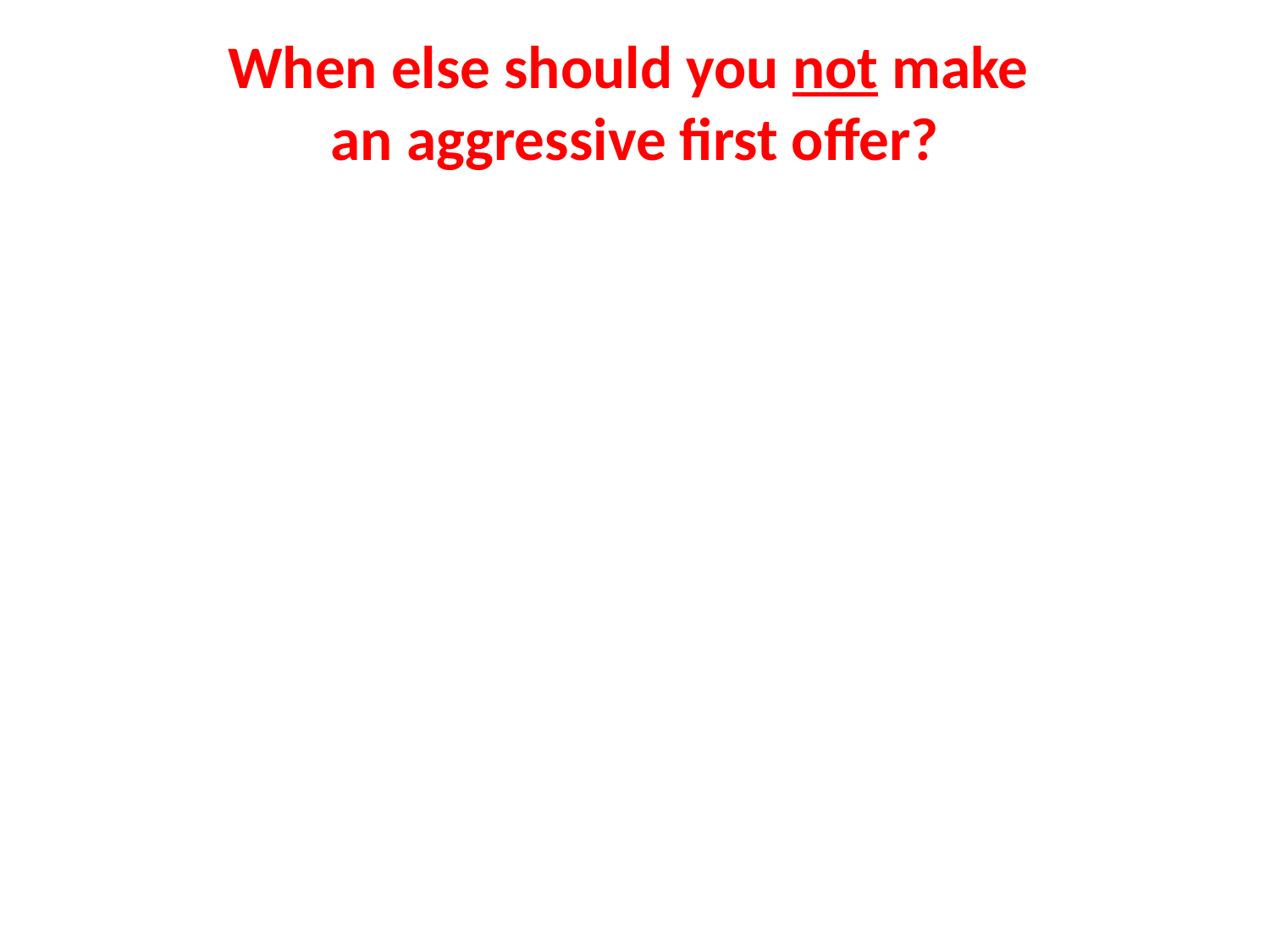

# When else should you not make an aggressive first offer?